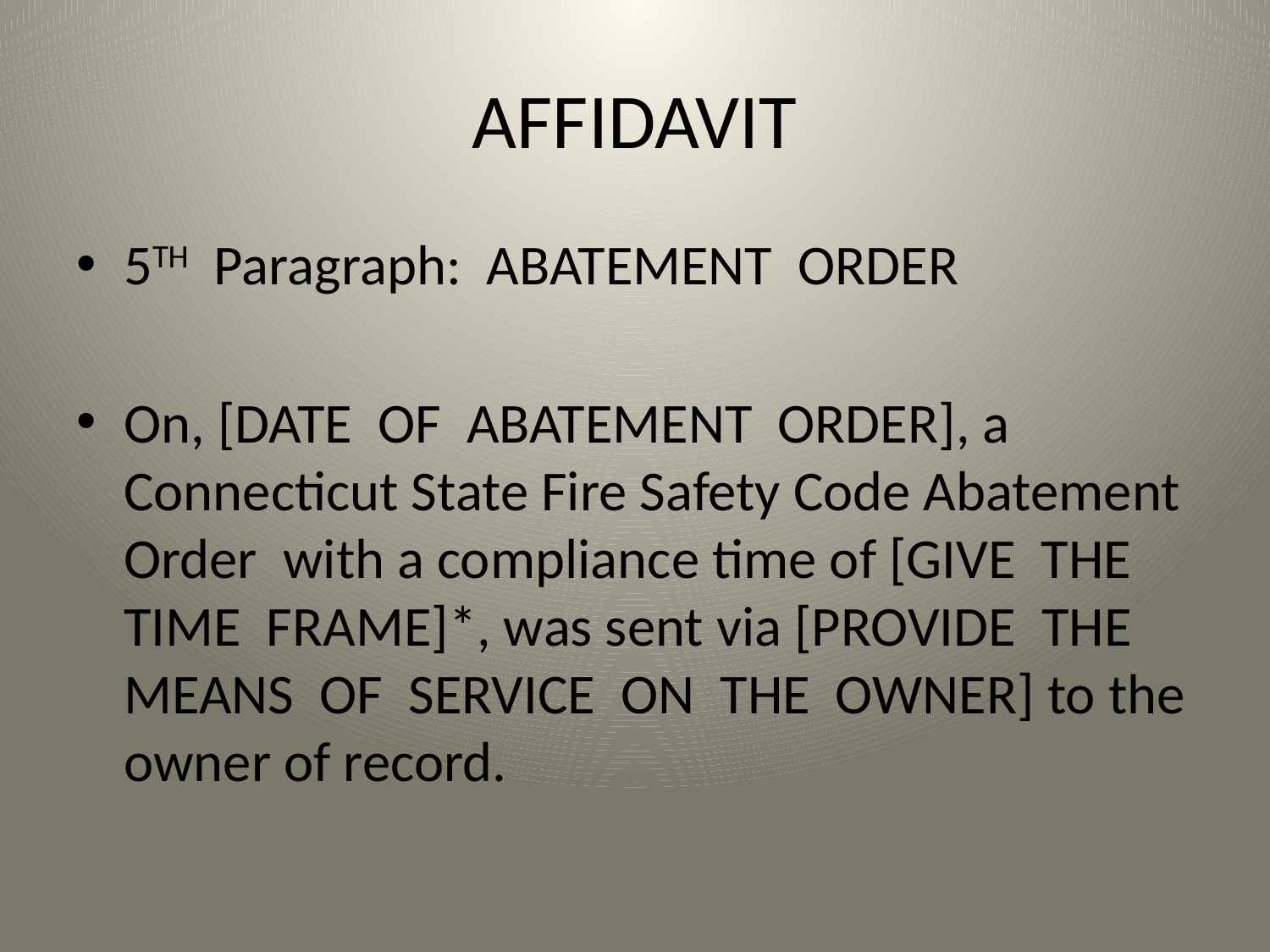

# AFFIDAVIT
5TH  Paragraph:  ABATEMENT  ORDER

On, [DATE  OF  ABATEMENT  ORDER], a Connecticut State Fire Safety Code Abatement Order  with a compliance time of [GIVE  THE  TIME  FRAME]*, was sent via [PROVIDE  THE  MEANS  OF  SERVICE  ON  THE  OWNER] to the owner of record.